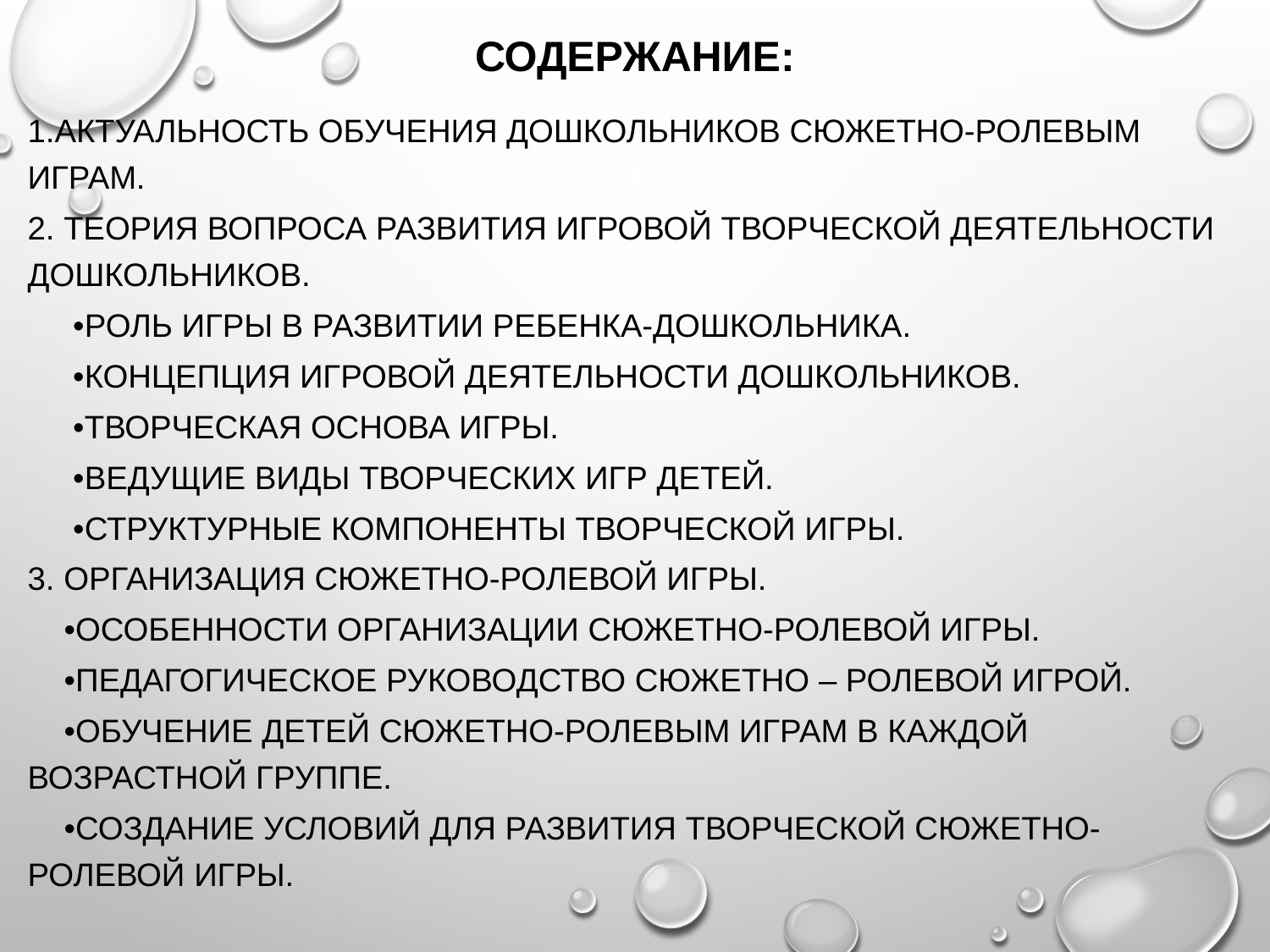

# Содержание:
1.Актуальность обучения дошкольников сюжетно-ролевым играм.
2. Теория вопроса развития игровой творческой деятельности дошкольников.
     •Роль игры в развитии ребенка-дошкольника.
     •Концепция игровой деятельности дошкольников.
     •Творческая основа игры.
     •Ведущие виды творческих игр детей.
     •Структурные компоненты творческой игры.
3. Организация сюжетно-ролевой игры.
    •Особенности организации сюжетно-ролевой игры.
    •Педагогическое руководство сюжетно – ролевой игрой.
    •Обучение детей сюжетно-ролевым играм в каждой возрастной группе.
    •Создание условий для развития творческой сюжетно-ролевой игры.